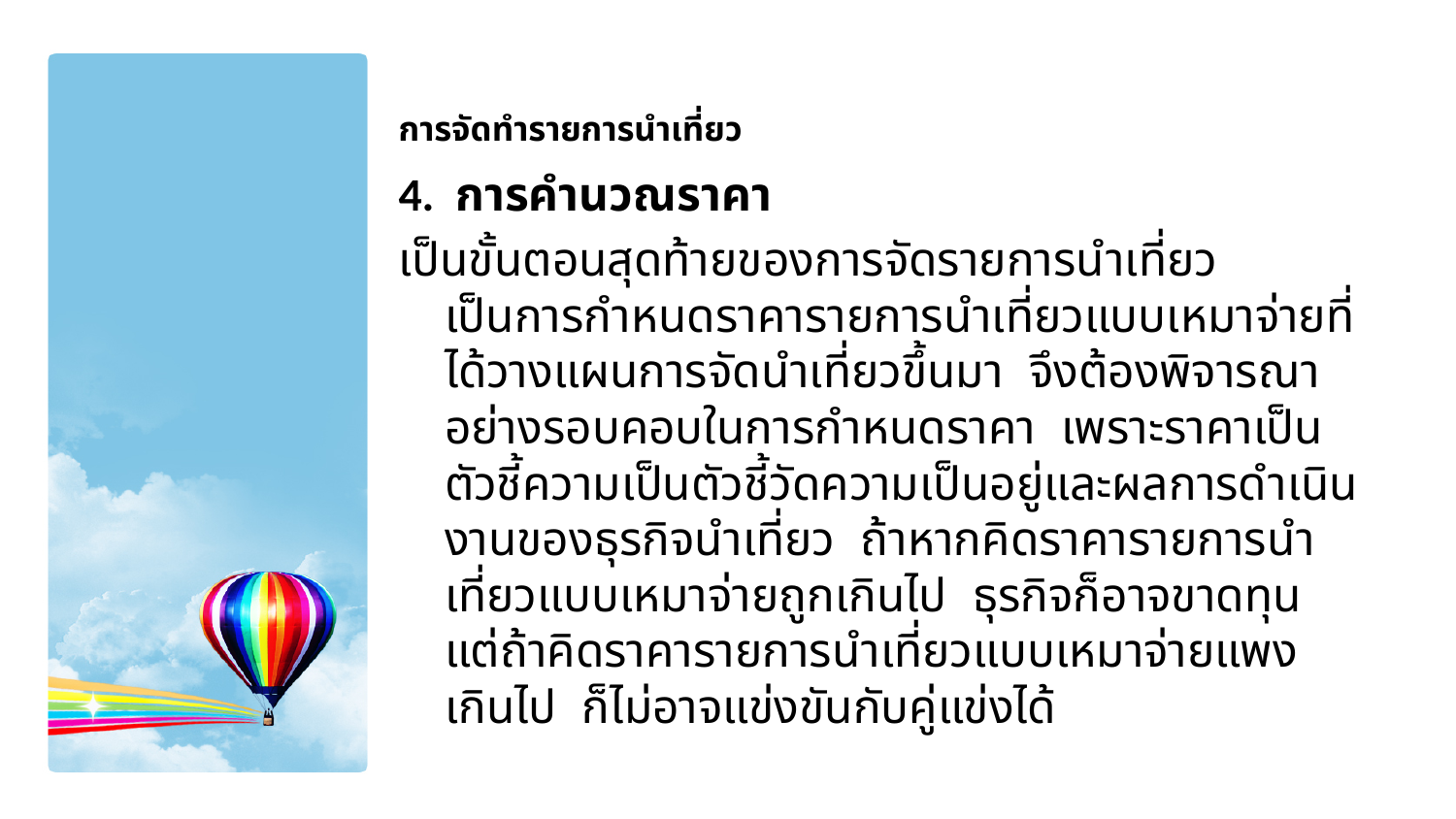

# การจัดทำรายการนำเที่ยว
4.  การคำนวณราคา
เป็นขั้นตอนสุดท้ายของการจัดรายการนำเที่ยว  เป็นการกำหนดราคารายการนำเที่ยวแบบเหมาจ่ายที่ได้วางแผนการจัดนำเที่ยวขึ้นมา  จึงต้องพิจารณาอย่างรอบคอบในการกำหนดราคา  เพราะราคาเป็นตัวชี้ความเป็นตัวชี้วัดความเป็นอยู่และผลการดำเนินงานของธุรกิจนำเที่ยว  ถ้าหากคิดราคารายการนำเที่ยวแบบเหมาจ่ายถูกเกินไป  ธุรกิจก็อาจขาดทุน  แต่ถ้าคิดราคารายการนำเที่ยวแบบเหมาจ่ายแพงเกินไป  ก็ไม่อาจแข่งขันกับคู่แข่งได้